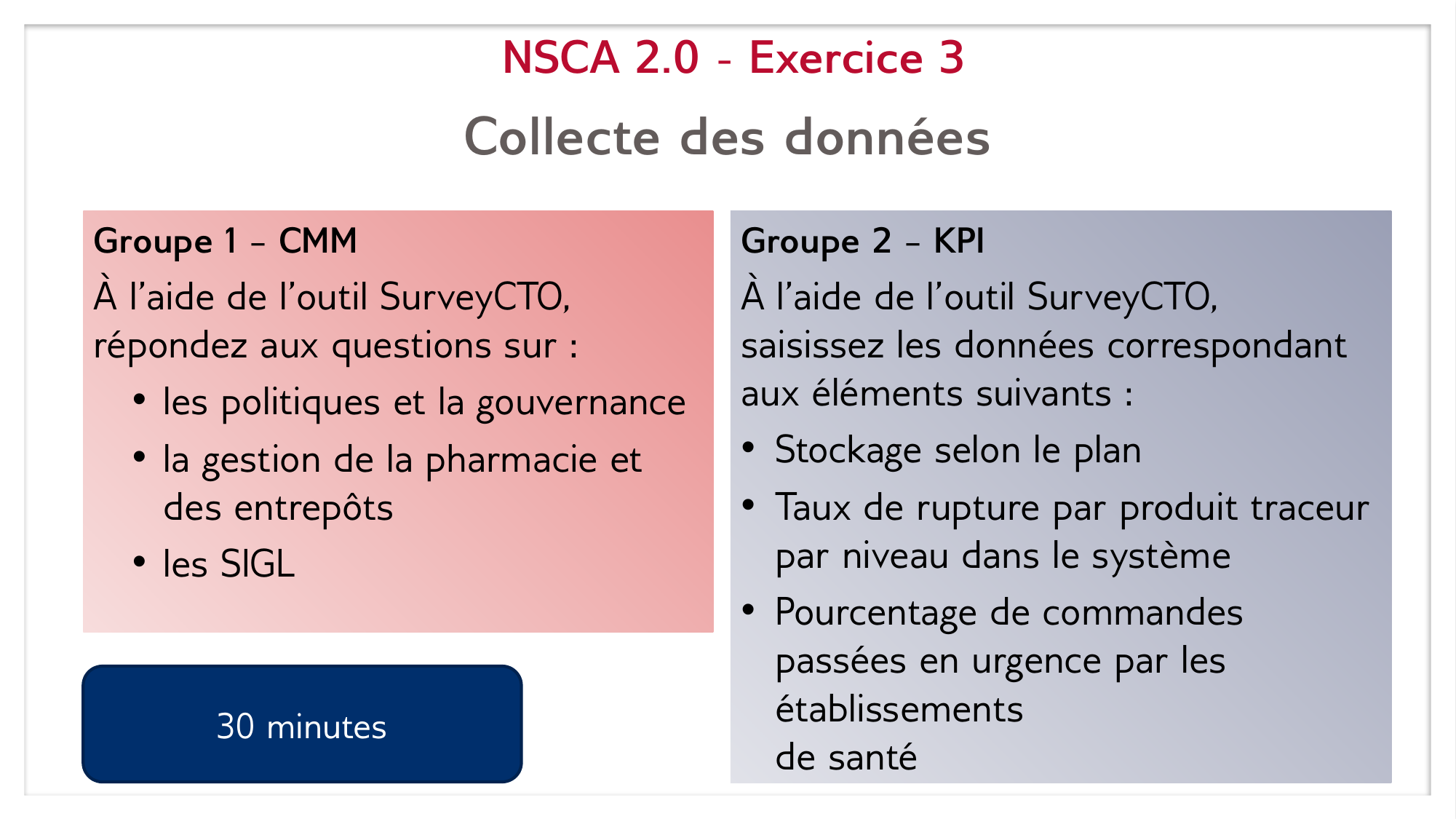

# NSCA 2.0 - Exercice 3
Collecte des données
Groupe 1 – CMM
À l’aide de l’outil SurveyCTO, répondez aux questions sur :
les politiques et la gouvernance
la gestion de la pharmacie et
des entrepôts
les SIGL

Groupe 2 – KPI
À l’aide de l’outil SurveyCTO,
saisissez les données correspondant aux éléments suivants :
Stockage selon le plan
Taux de rupture par produit traceur par niveau dans le système
Pourcentage de commandes passées en urgence par les établissements
de santé
3
30 minutes